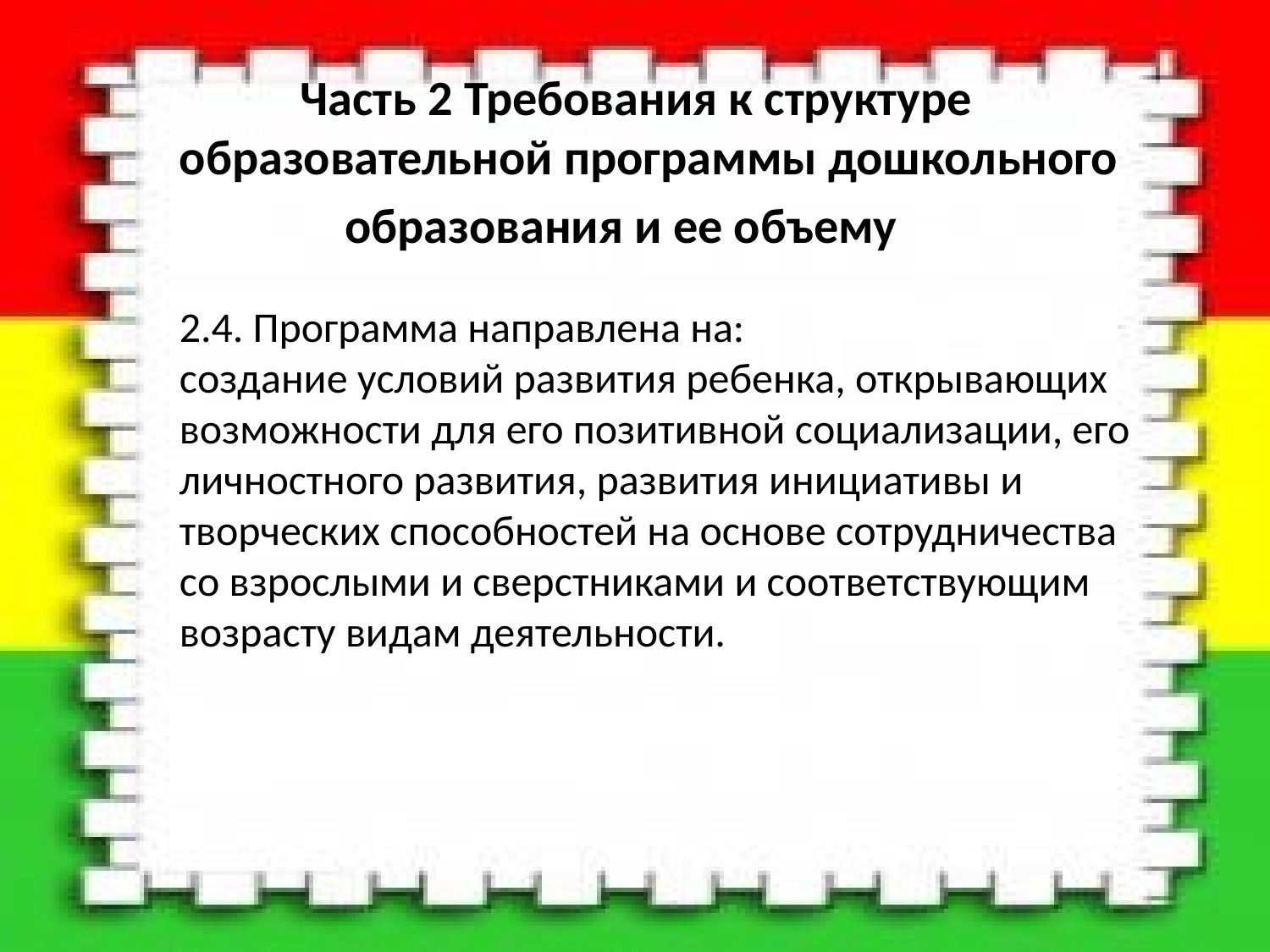

#
               Часть 2 Требования к структуре образовательной программы дошкольного
                   образования и ее объему
2.4. Программа направлена на:
создание условий развития ребенка, открывающих возможности для его позитивной социализации, его личностного развития, развития инициативы и творческих способностей на основе сотрудничества со взрослыми и сверстниками и соответствующим возрасту видам деятельности.